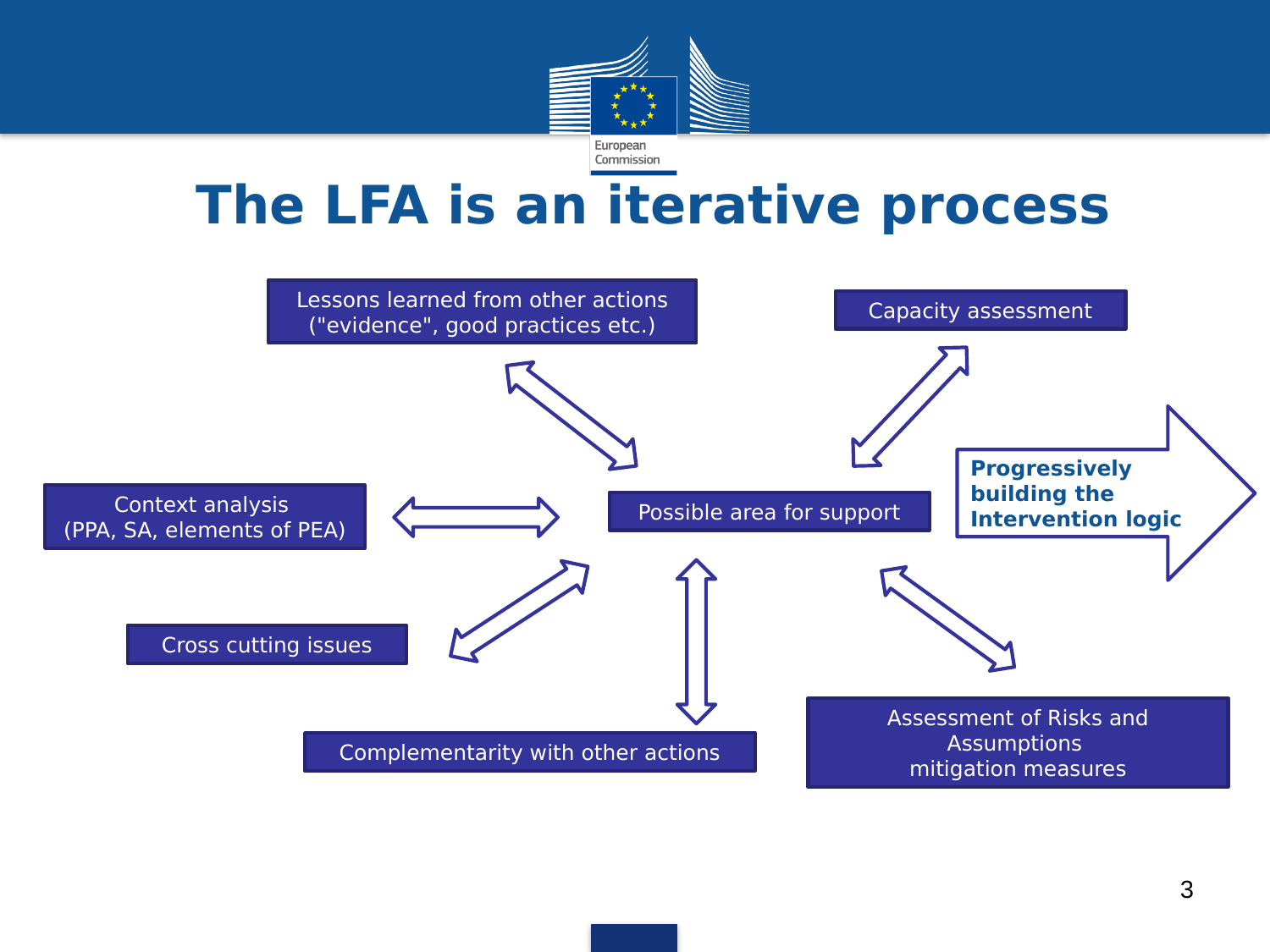

The LFA is an iterative process

Lessons learned from other actions ("evidence", good practices etc.)
Capacity assessment

Progressively building the Intervention logic
Context analysis
(PPA, SA, elements of PEA)
Possible area for support

Cross cutting issues
Assessment of Risks and Assumptions
mitigation measures
Complementarity with other actions
3